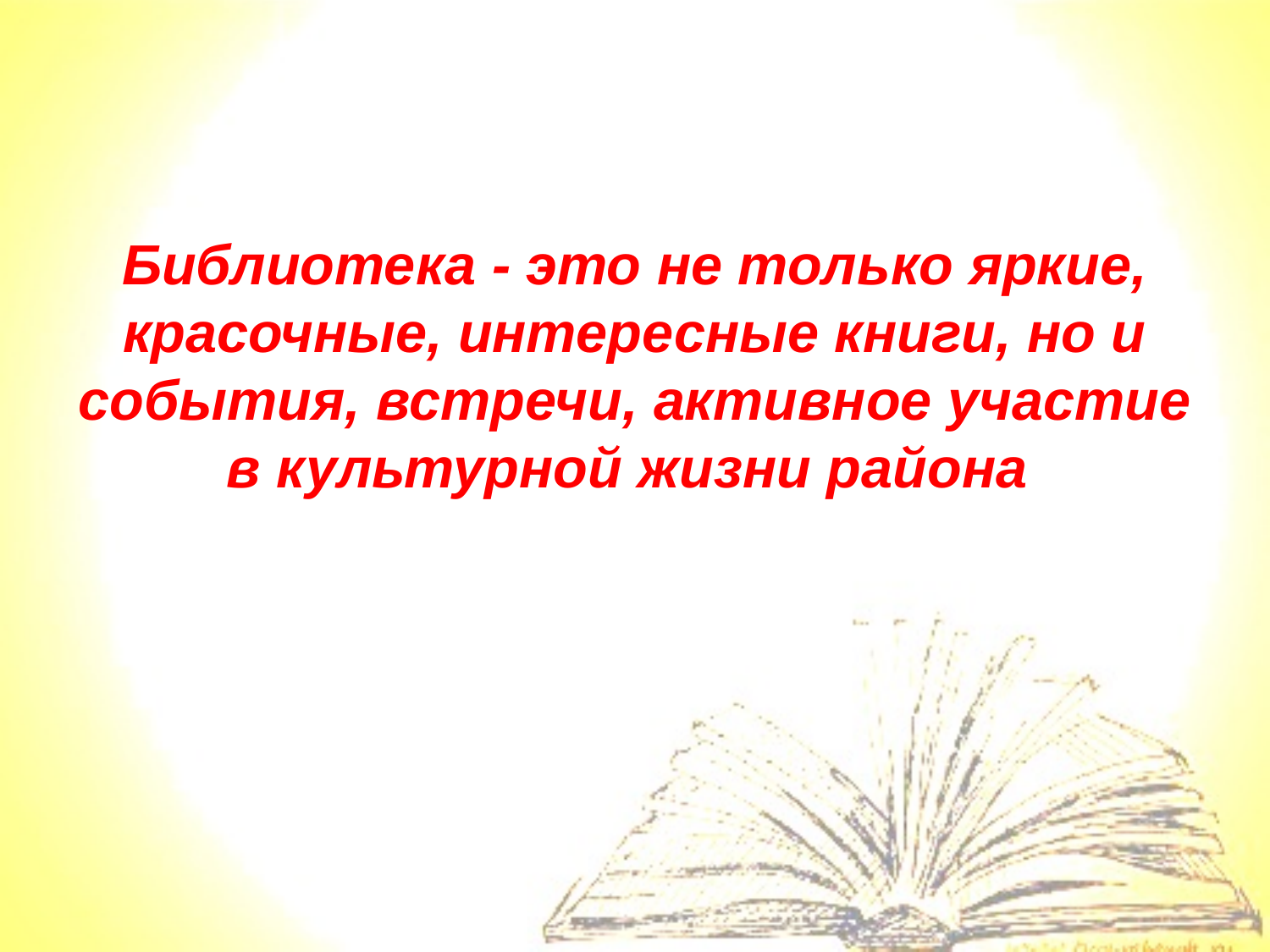

#
Библиотека - это не только яркие, красочные, интересные книги, но и события, встречи, активное участие в культурной жизни района